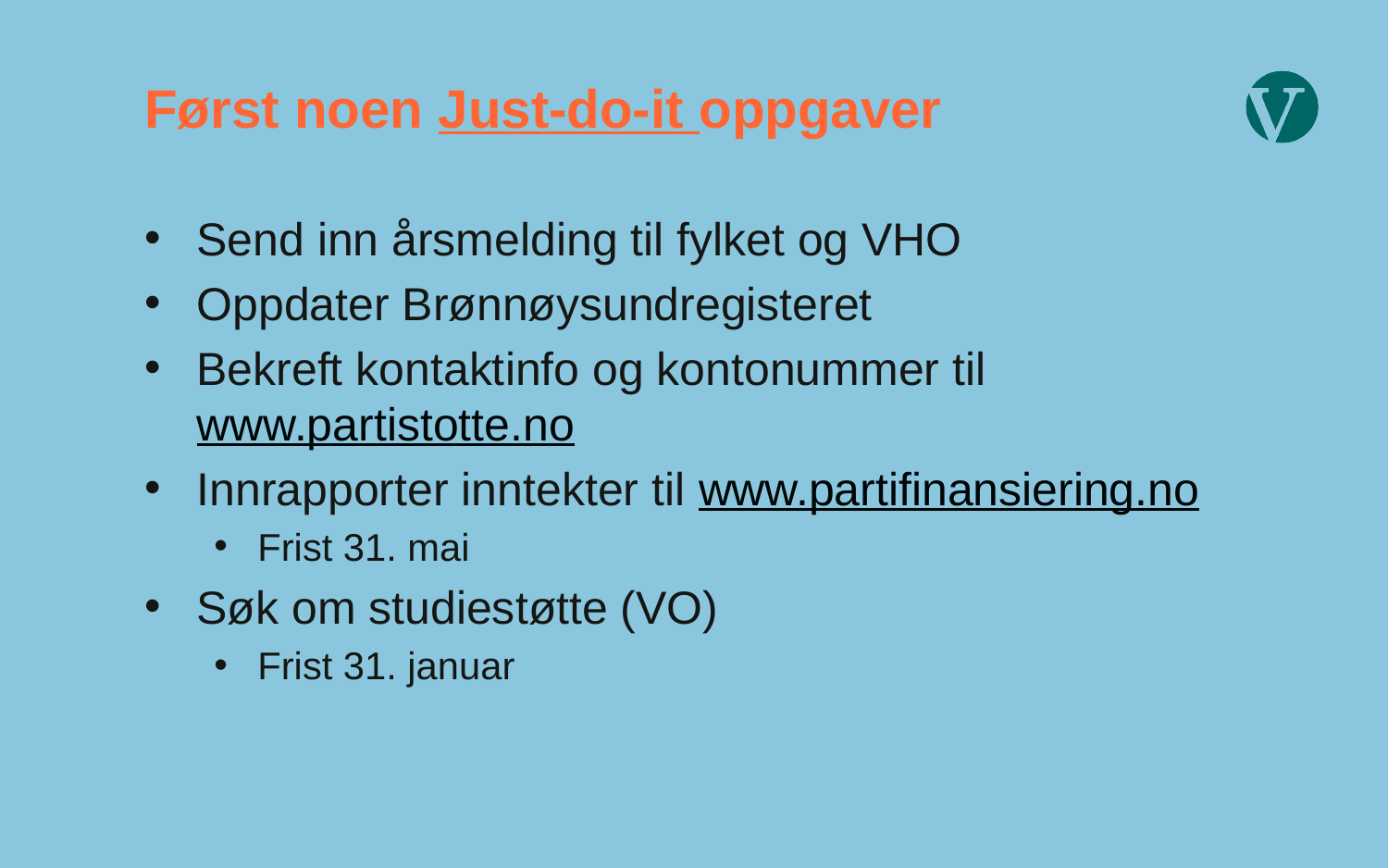

# Først noen Just-do-it oppgaver
Send inn årsmelding til fylket og VHO
Oppdater Brønnøysundregisteret
Bekreft kontaktinfo og kontonummer til www.partistotte.no
Innrapporter inntekter til www.partifinansiering.no
Frist 31. mai
Søk om studiestøtte (VO)
Frist 31. januar